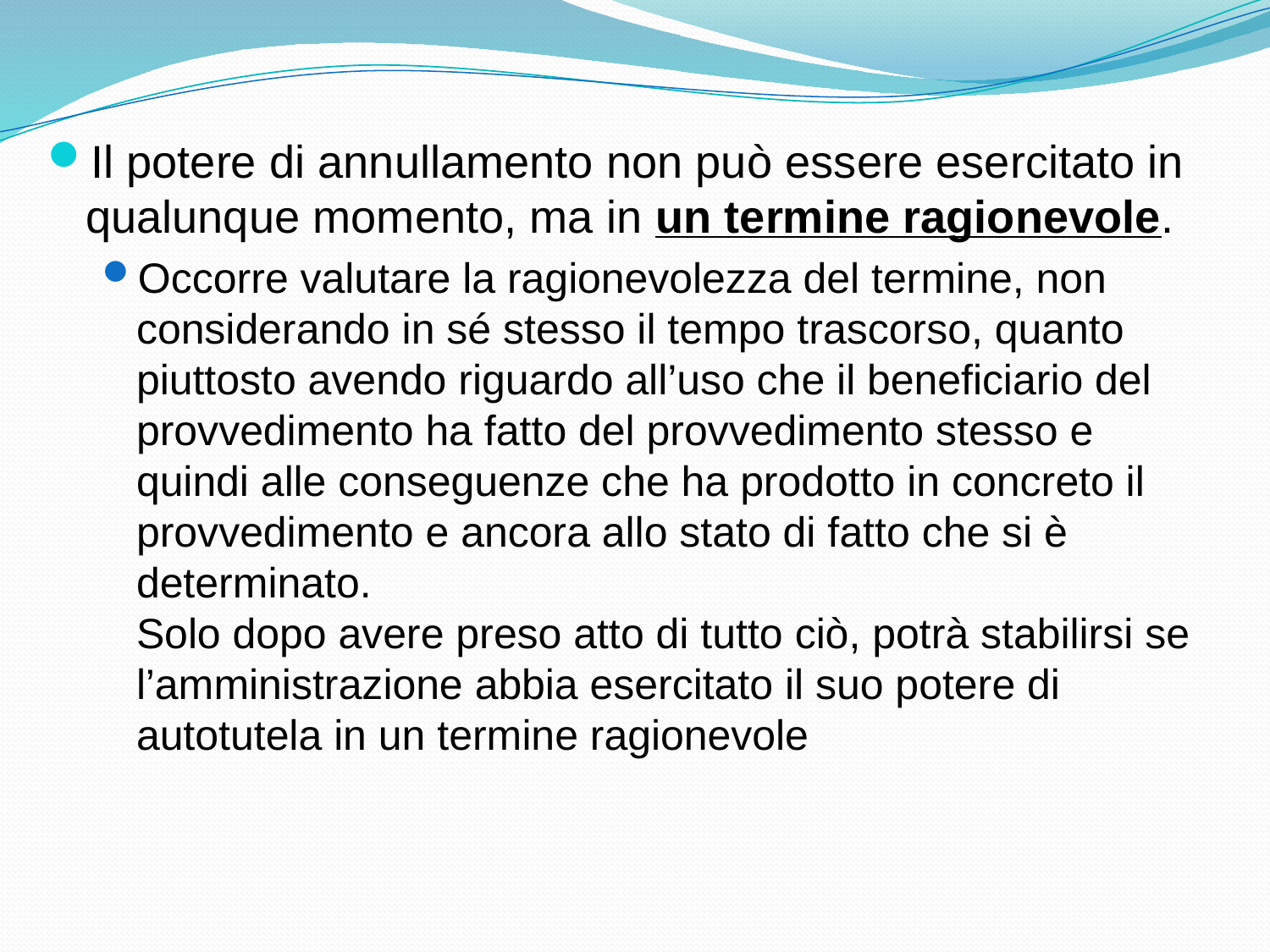

Il potere di annullamento non può essere esercitato in qualunque momento, ma in un termine ragionevole.
Occorre valutare la ragionevolezza del termine, non considerando in sé stesso il tempo trascorso, quanto piuttosto avendo riguardo all’uso che il beneficiario del provvedimento ha fatto del provvedimento stesso e quindi alle conseguenze che ha prodotto in concreto il provvedimento e ancora allo stato di fatto che si è determinato.
Solo dopo avere preso atto di tutto ciò, potrà stabilirsi se l’amministrazione abbia esercitato il suo potere di autotutela in un termine ragionevole